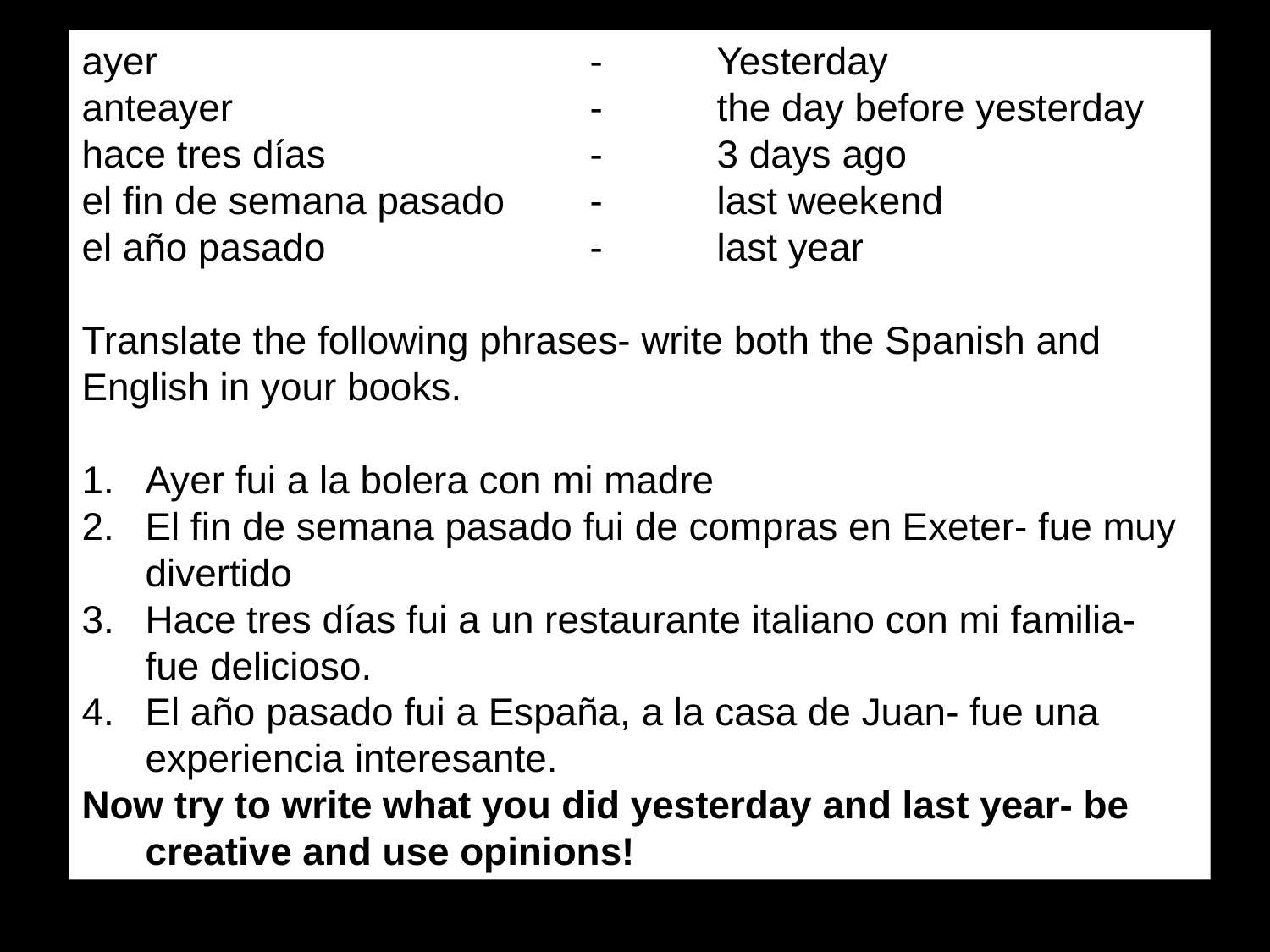

ayer				-	Yesterday
anteayer			-	the day before yesterday
hace tres días			-	3 days ago
el fin de semana pasado	-	last weekend
el año pasado			-	last year

Translate the following phrases- write both the Spanish and English in your books.

Ayer fui a la bolera con mi madre
El fin de semana pasado fui de compras en Exeter- fue muy divertido
Hace tres días fui a un restaurante italiano con mi familia- fue delicioso.
El año pasado fui a España, a la casa de Juan- fue una experiencia interesante.
Now try to write what you did yesterday and last year- be creative and use opinions!